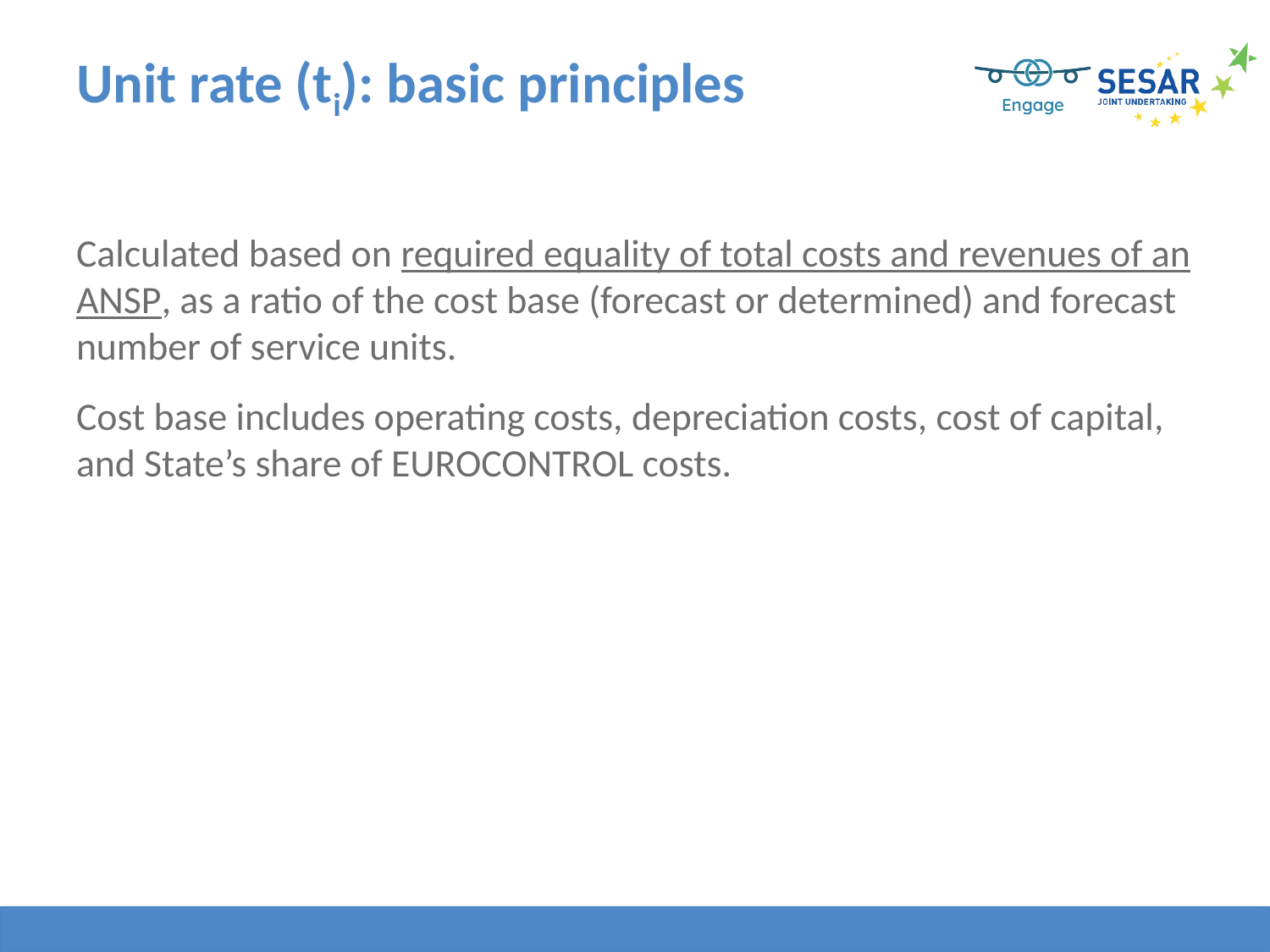

# Unit rate (ti): basic principles
Calculated based on required equality of total costs and revenues of an ANSP, as a ratio of the cost base (forecast or determined) and forecast number of service units.
Cost base includes operating costs, depreciation costs, cost of capital, and State’s share of EUROCONTROL costs.